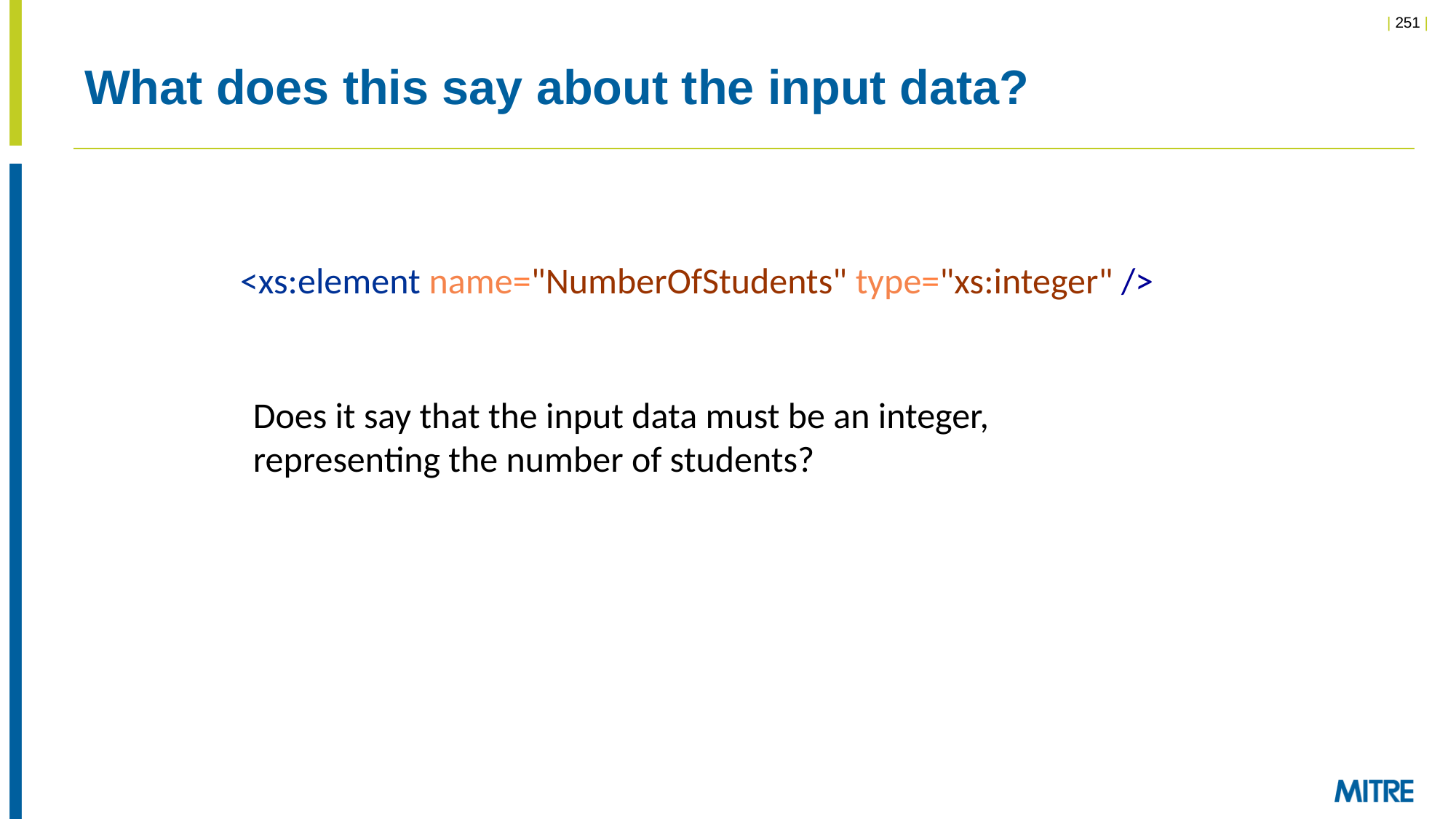

# What does this say about the input data?
<xs:element name="NumberOfStudents" type="xs:integer" />
Does it say that the input data must be an integer, representing the number of students?